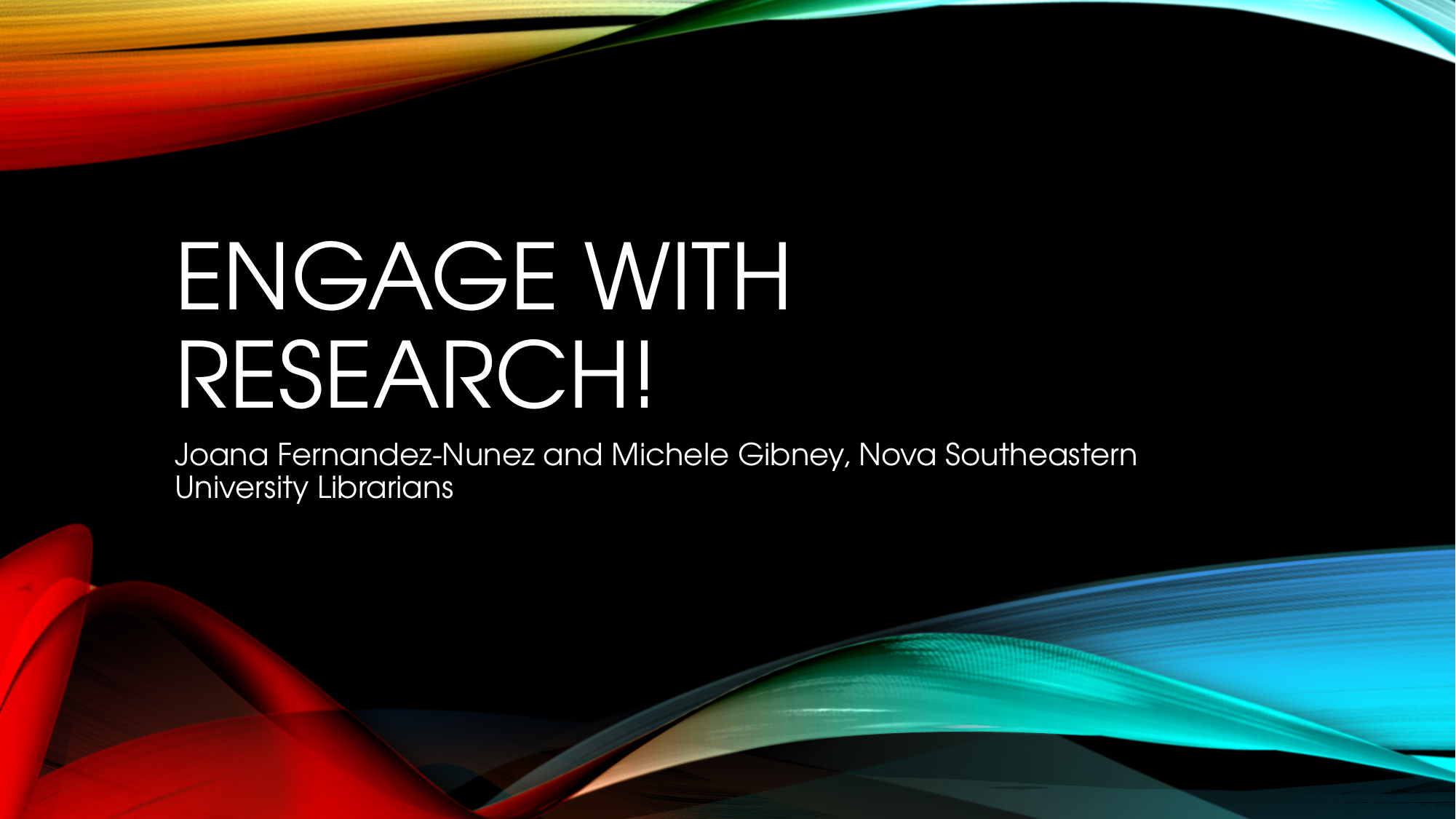

# Engage with Research!
Joana Fernandez-Nunez and Michele Gibney, Nova Southeastern University Librarians